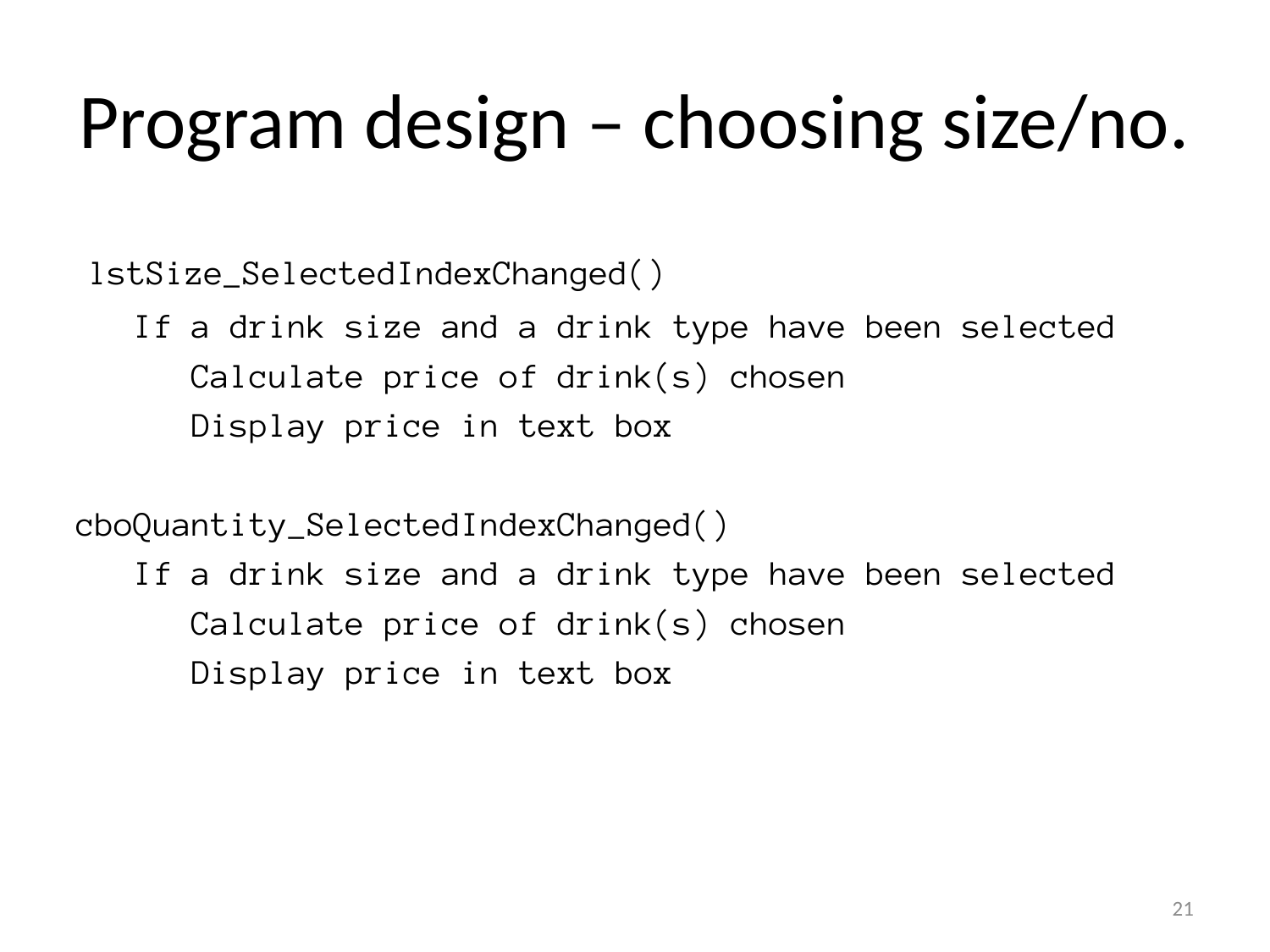

# Program design – choosing size/no.
 lstSize_SelectedIndexChanged()
   If a drink size and a drink type have been selected
      Calculate price of drink(s) chosen
      Display price in text box

cboQuantity_SelectedIndexChanged()
   If a drink size and a drink type have been selected
      Calculate price of drink(s) chosen
      Display price in text box

21